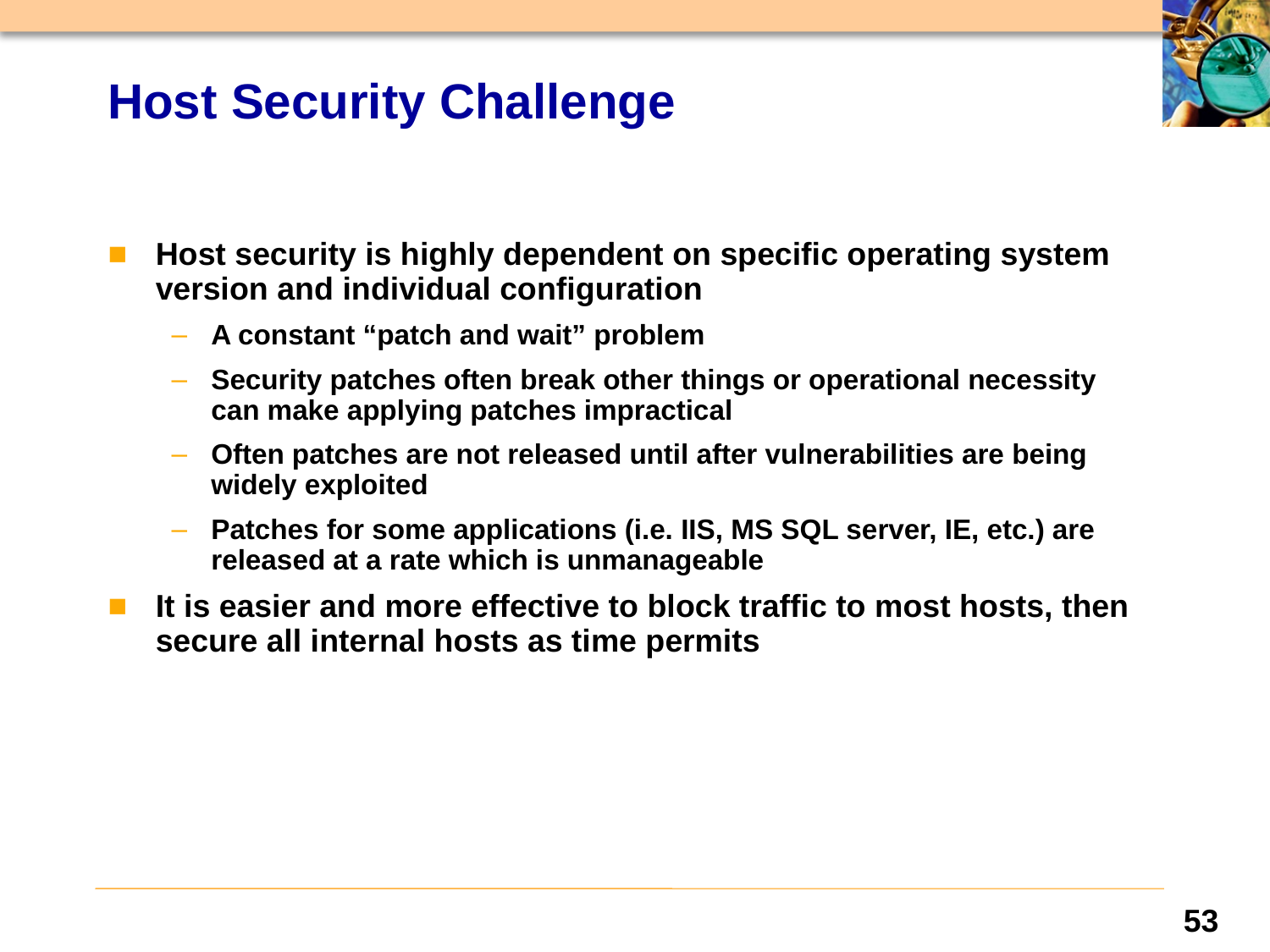

# Host Security Challenge

Host security is highly dependent on specific operating system version and individual configuration
A constant “patch and wait” problem
Security patches often break other things or operational necessity can make applying patches impractical
Often patches are not released until after vulnerabilities are being widely exploited
Patches for some applications (i.e. IIS, MS SQL server, IE, etc.) are released at a rate which is unmanageable
It is easier and more effective to block traffic to most hosts, then secure all internal hosts as time permits